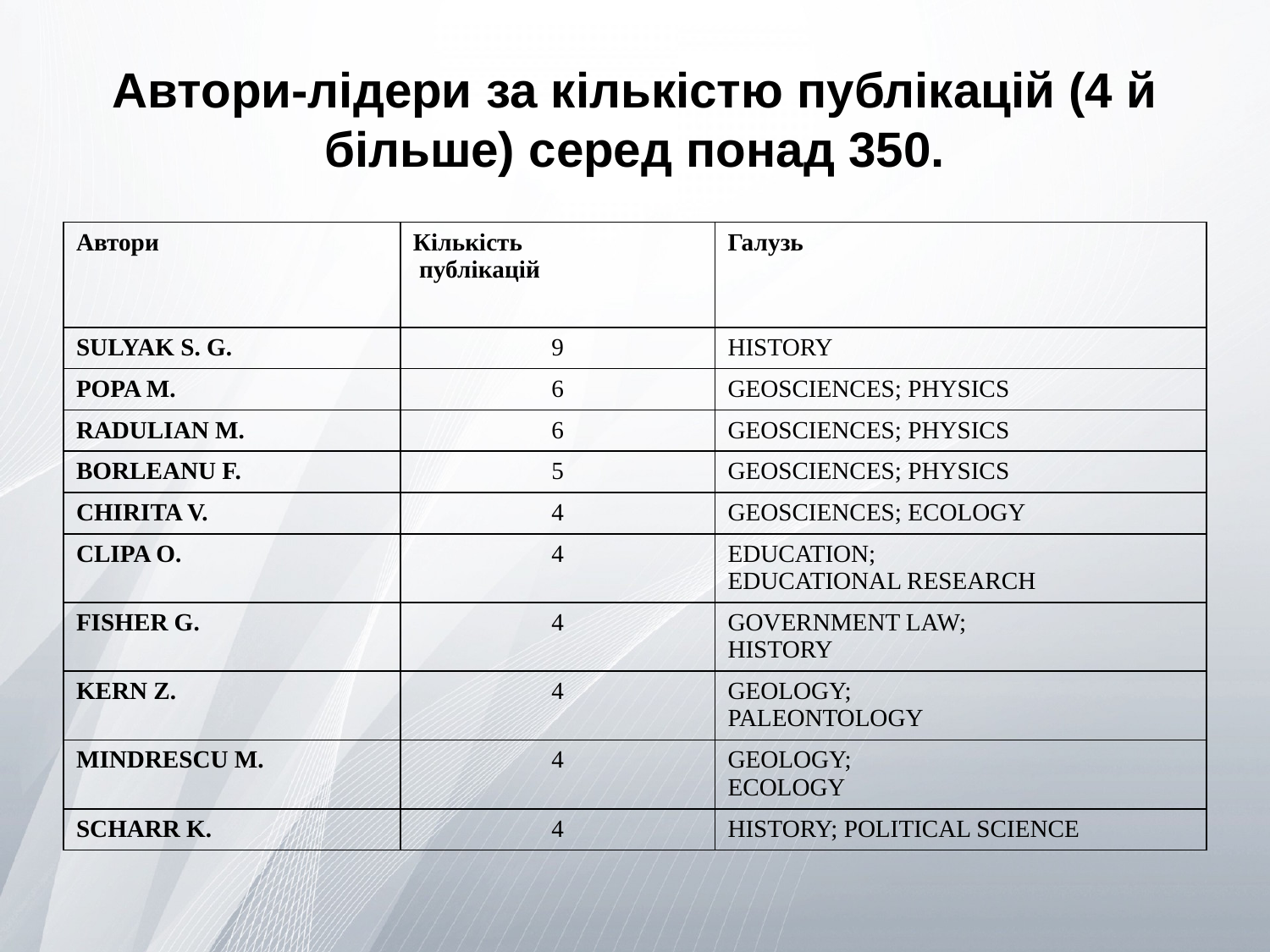

# Автори-лідери за кількістю публікацій (4 й більше) серед понад 350.
| Автори | Кількість  публікацій | Галузь |
| --- | --- | --- |
| SULYAK S. G. | 9 | HISTORY |
| POPA M. | 6 | GEOSCIENCES; PHYSICS |
| RADULIAN M. | 6 | GEOSCIENCES; PHYSICS |
| BORLEANU F. | 5 | GEOSCIENCES; PHYSICS |
| CHIRITA V. | 4 | GEOSCIENCES; ECOLOGY |
| CLIPA O. | 4 | EDUCATION; EDUCATIONAL RESEARCH |
| FISHER G. | 4 | GOVERNMENT LAW; HISTORY |
| KERN Z. | 4 | GEOLOGY; PALEONTOLOGY |
| MINDRESCU M. | 4 | GEOLOGY; ECOLOGY |
| SCHARR K. | 4 | HISTORY; POLITICAL SCIENCE |